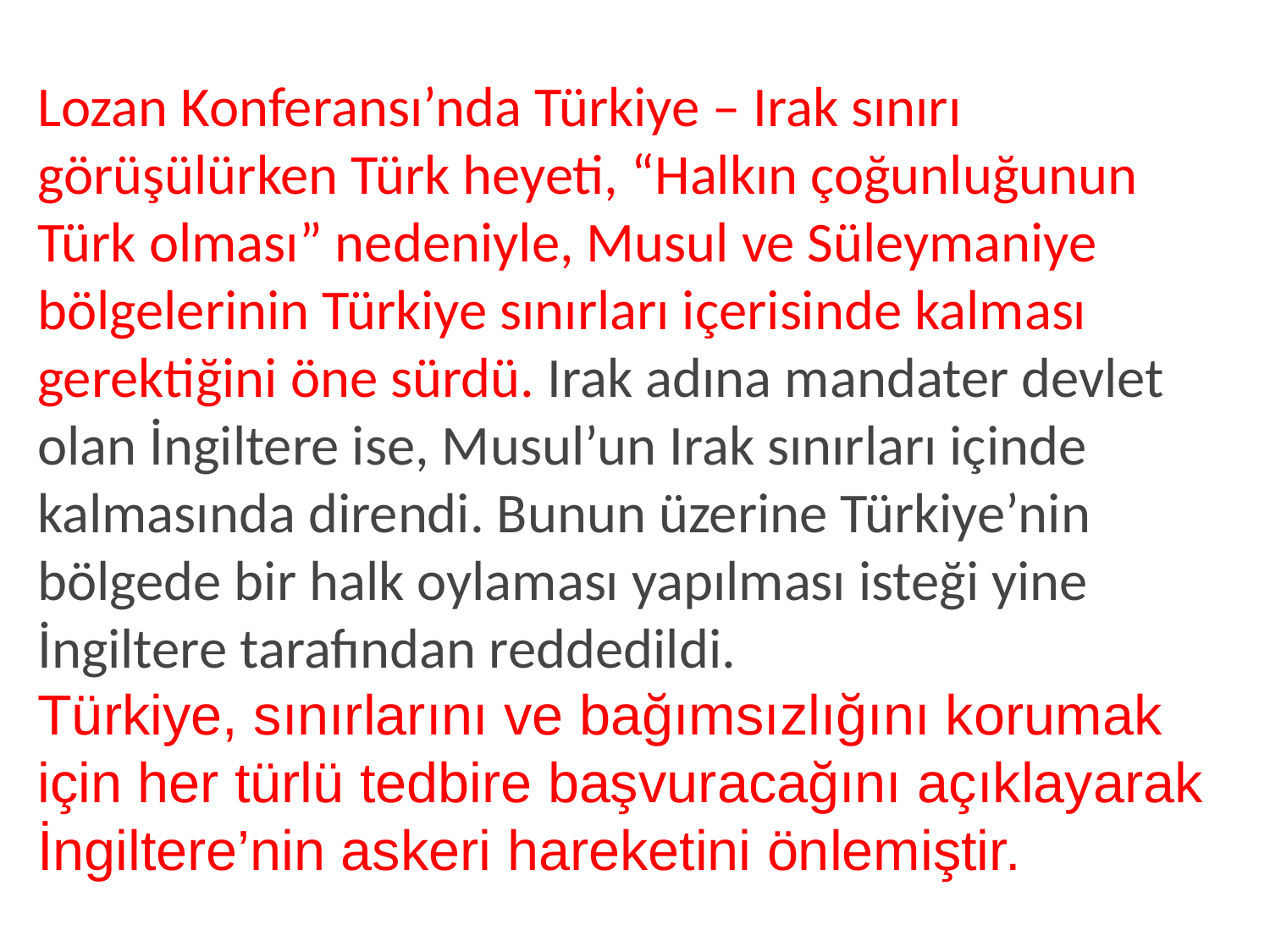

Lozan Konferansı’nda Türkiye – Irak sınırı görüşülürken Türk heyeti, “Halkın çoğunluğunun Türk olması” nedeniyle, Musul ve Süleymaniye bölgelerinin Türkiye sınırları içerisinde kalması gerektiğini öne sürdü. Irak adına mandater devlet olan İngiltere ise, Musul’un Irak sınırları içinde kalmasında direndi. Bunun üzerine Türkiye’nin bölgede bir halk oylaması yapılması isteği yine İngiltere tarafından reddedildi.
Türkiye, sınırlarını ve bağımsızlığını korumak için her türlü tedbire başvuracağını açıklayarak İngiltere’nin askeri hareketini önlemiştir.